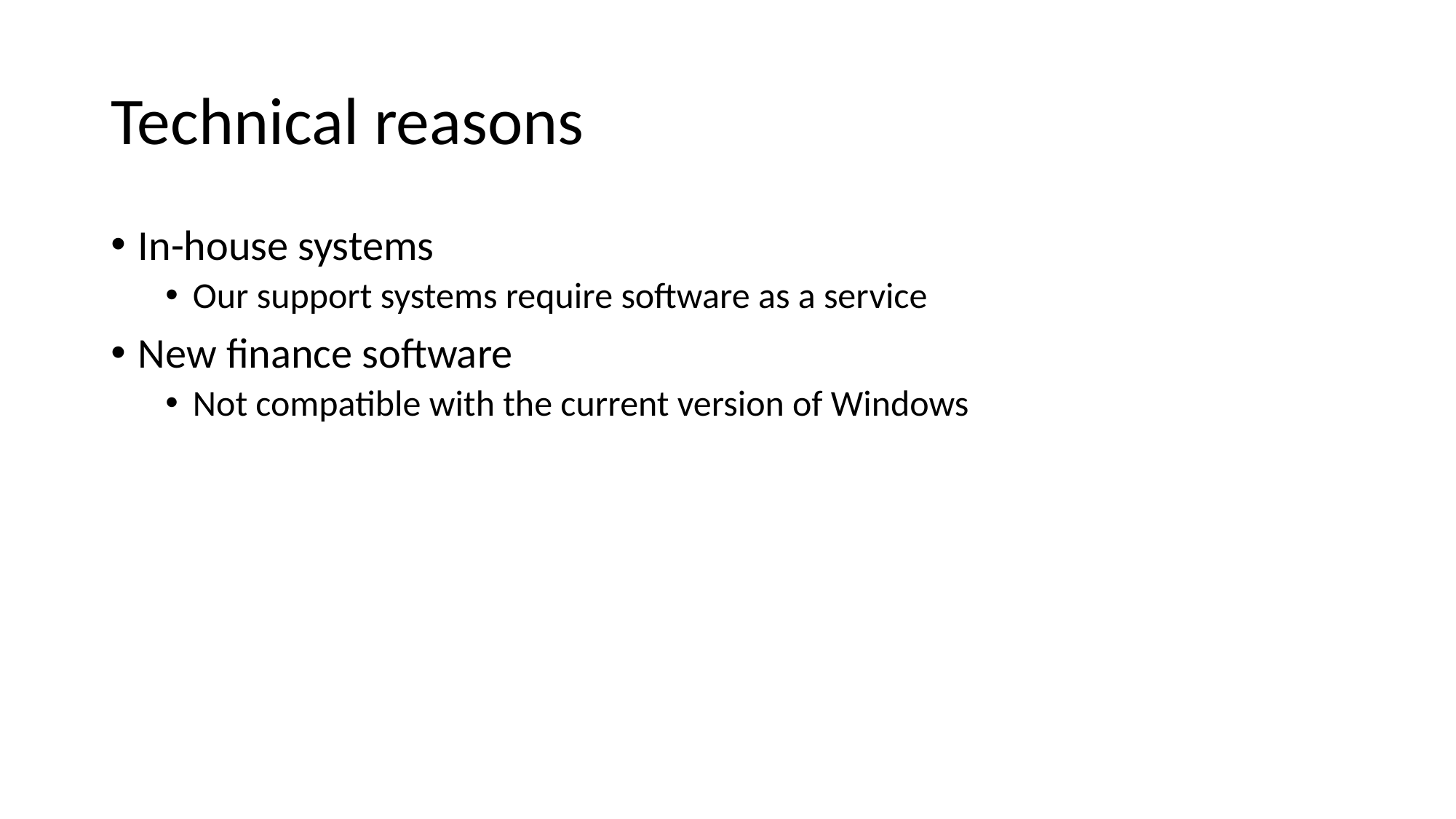

# Technical reasons
In-house systems
Our support systems require software as a service
New finance software
Not compatible with the current version of Windows